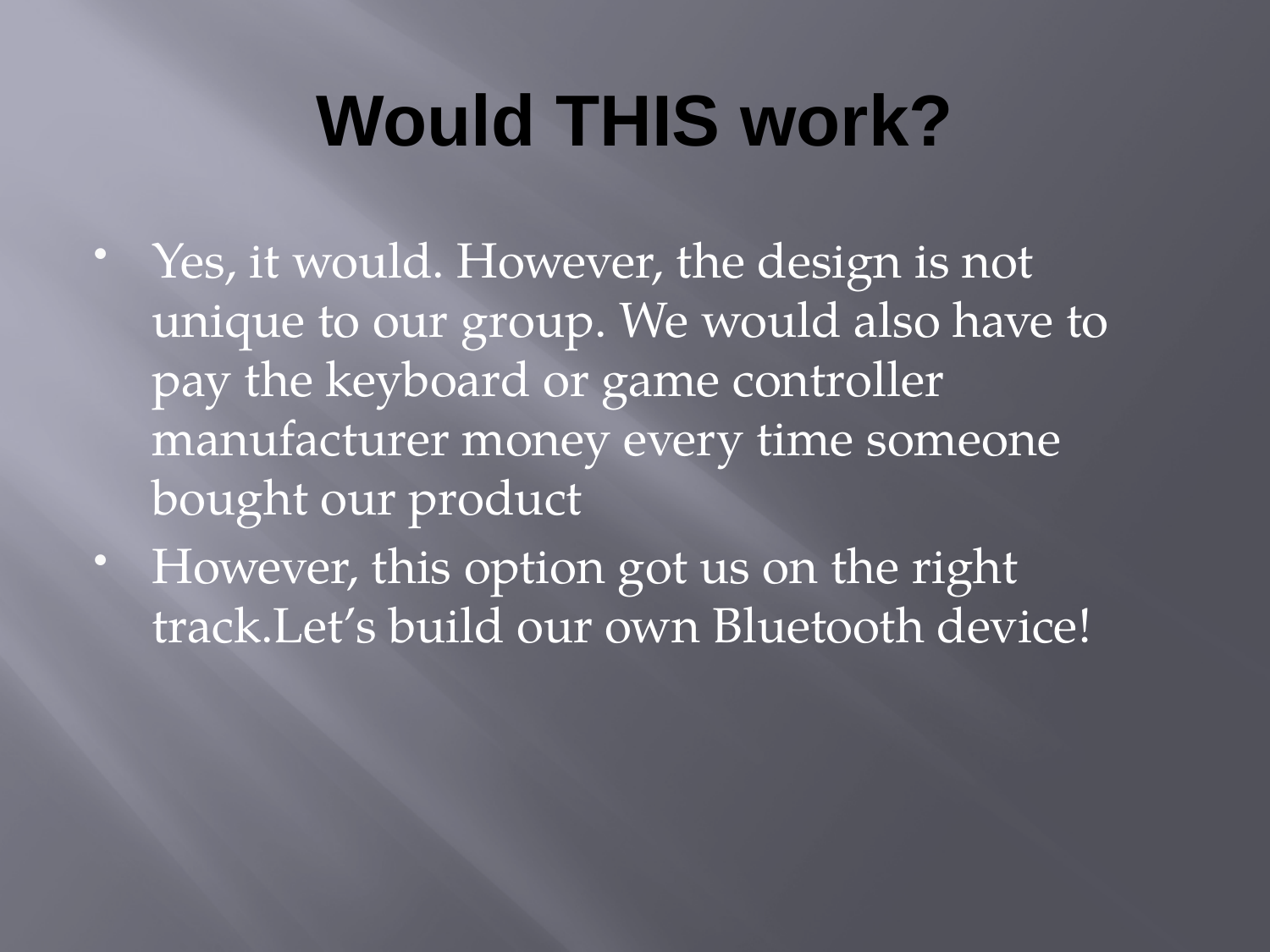

# Would THIS work?
Yes, it would. However, the design is not unique to our group. We would also have to pay the keyboard or game controller manufacturer money every time someone bought our product
However, this option got us on the right track.Let’s build our own Bluetooth device!